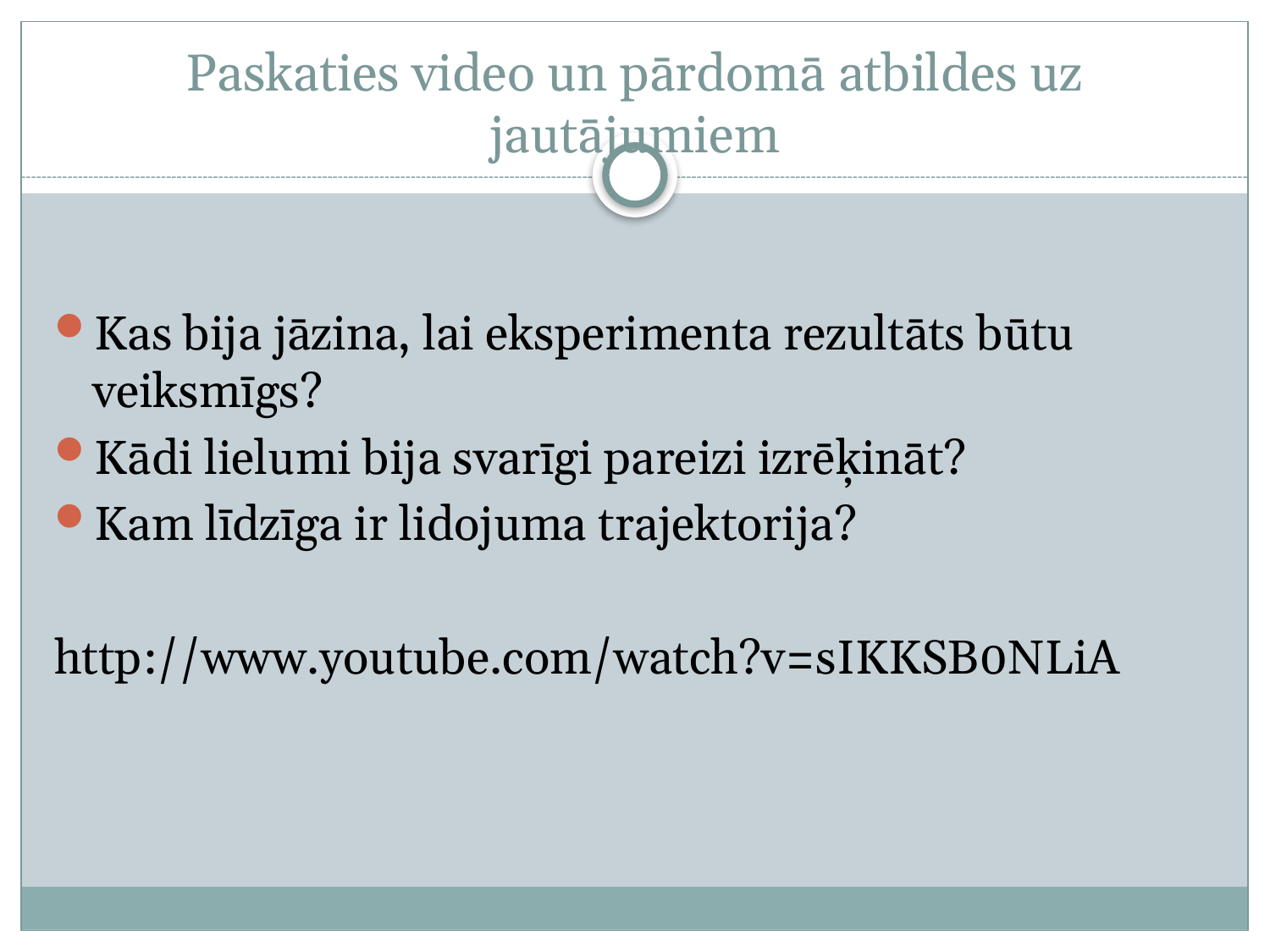

# Paskaties video un pārdomā atbildes uz jautājumiem
Kas bija jāzina, lai eksperimenta rezultāts būtu veiksmīgs?
Kādi lielumi bija svarīgi pareizi izrēķināt?
Kam līdzīga ir lidojuma trajektorija?

http://www.youtube.com/watch?v=sIKKSB0NLiA